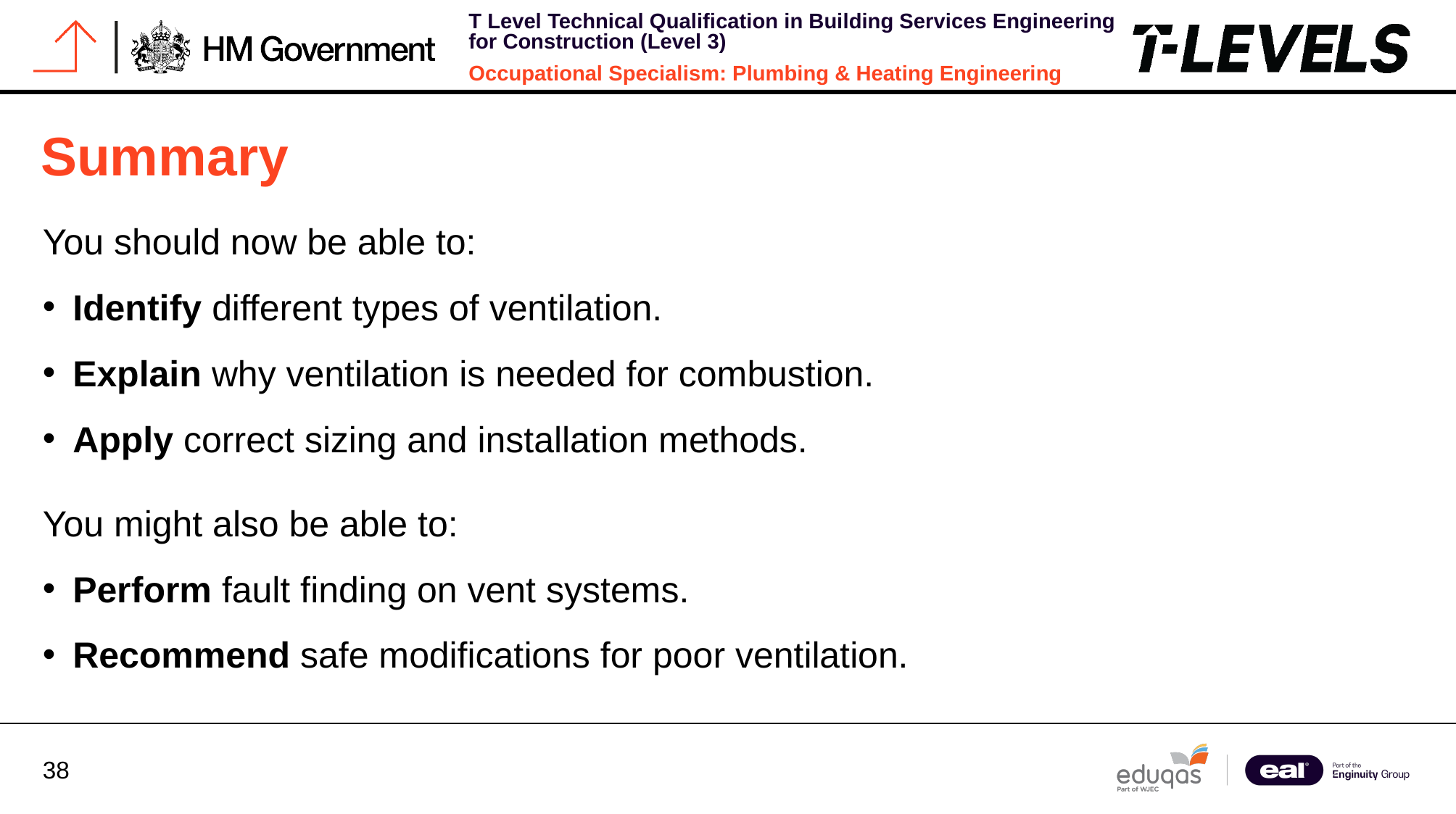

# Summary
You should now be able to:
Identify different types of ventilation.
Explain why ventilation is needed for combustion.
Apply correct sizing and installation methods.
You might also be able to:
Perform fault finding on vent systems.
Recommend safe modifications for poor ventilation.